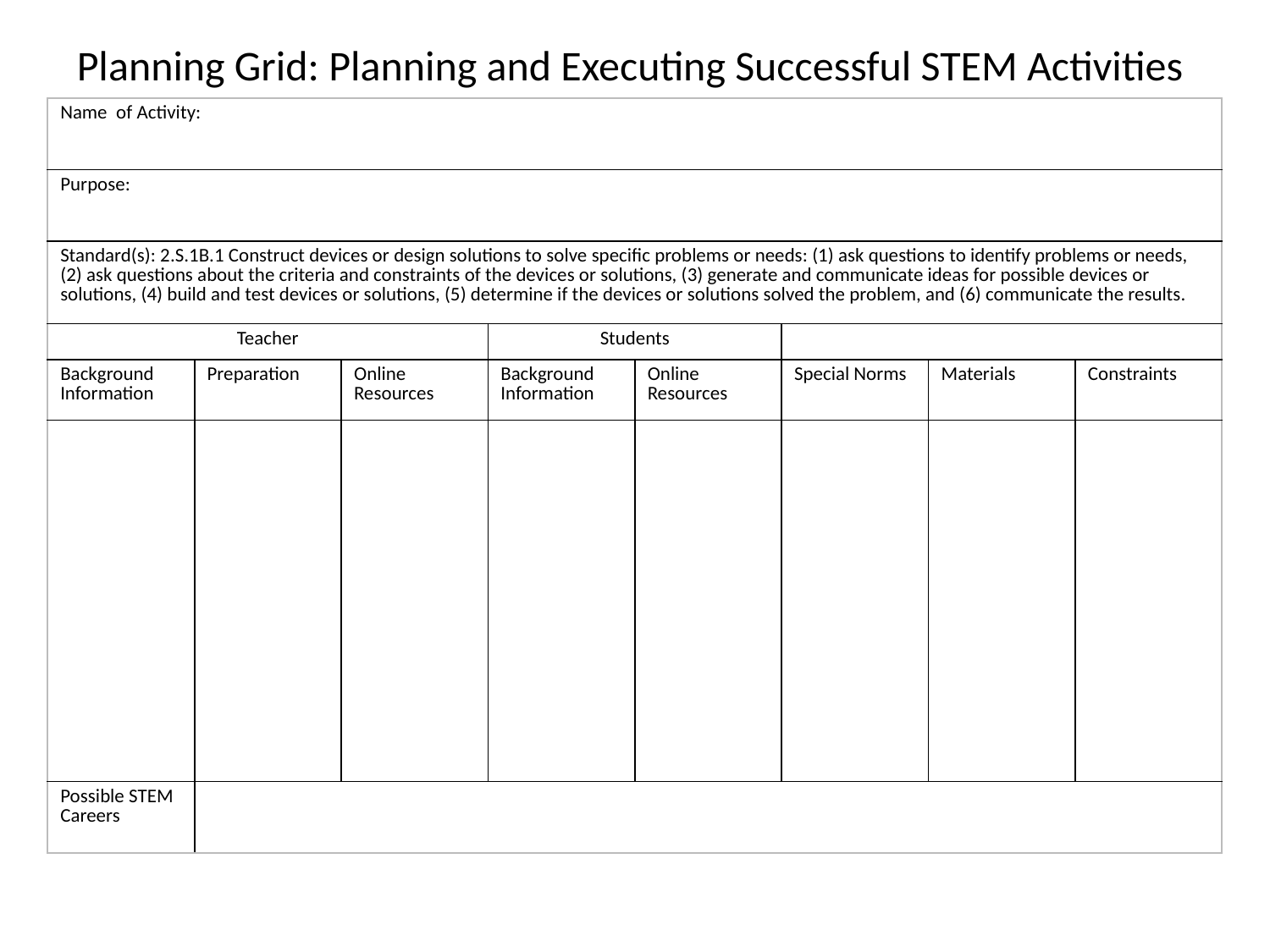

Planning Grid: Planning and Executing Successful STEM Activities
| Name of Activity: |  |  |  |  |  |  |  |
| --- | --- | --- | --- | --- | --- | --- | --- |
| Purpose: |  |  |  |  |  |  |  |
| Standard(s): 2.S.1B.1 Construct devices or design solutions to solve specific problems or needs: (1) ask questions to identify problems or needs, (2) ask questions about the criteria and constraints of the devices or solutions, (3) generate and communicate ideas for possible devices or solutions, (4) build and test devices or solutions, (5) determine if the devices or solutions solved the problem, and (6) communicate the results. |  |  |  |  |  |  |  |
| Teacher |  |  | Students |  |  |  |  |
| Background Information | Preparation | Online Resources | Background Information | Online Resources | Special Norms | Materials | Constraints |
|  |  |  |  |  |  |  |  |
| Possible STEM Careers |  |  |  |  |  |  |  |